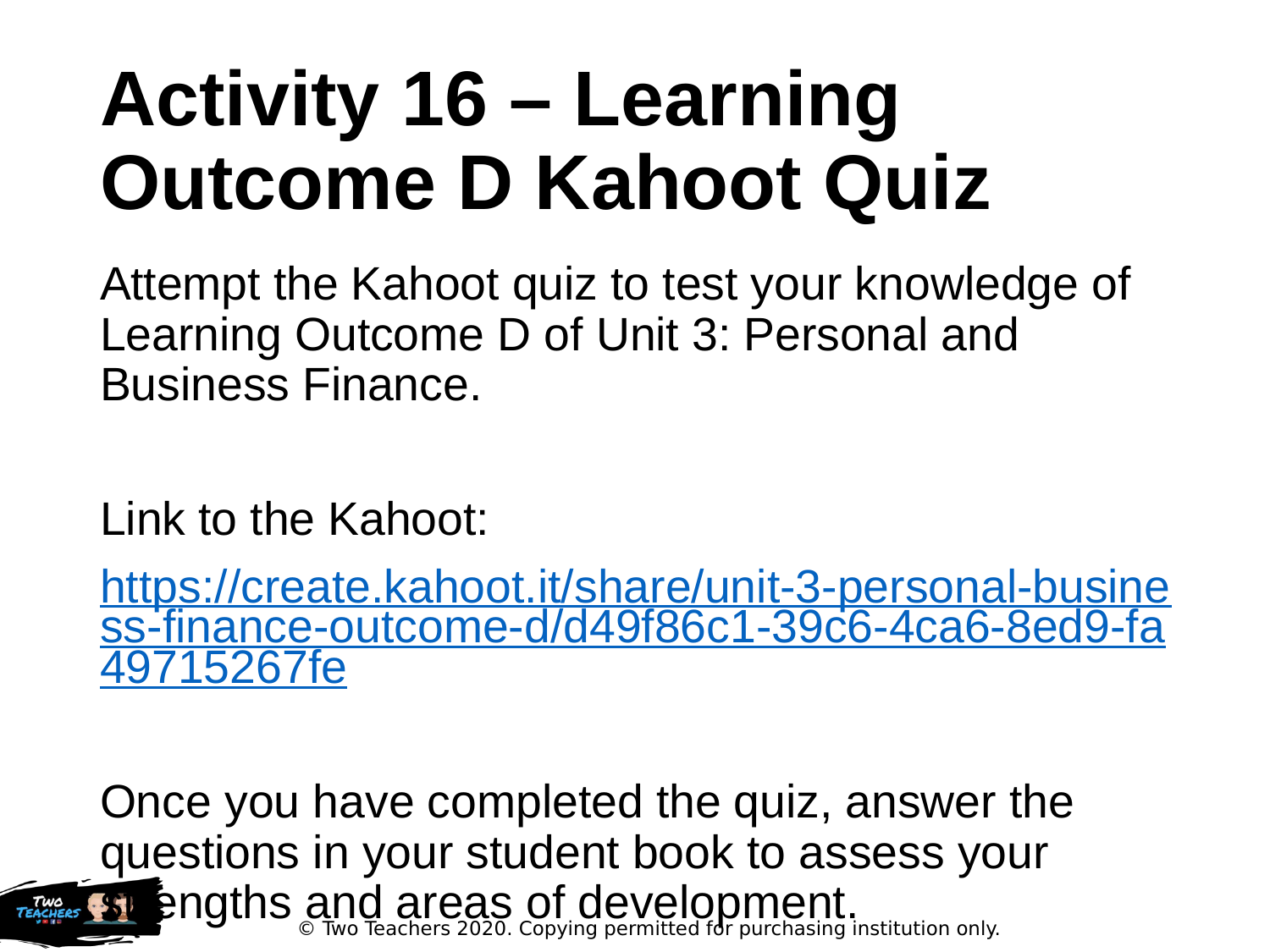

# Activity 16 – Learning Outcome D Kahoot Quiz
Attempt the Kahoot quiz to test your knowledge of Learning Outcome D of Unit 3: Personal and Business Finance.

Link to the Kahoot:
https://create.kahoot.it/share/unit-3-personal-business-finance-outcome-d/d49f86c1-39c6-4ca6-8ed9-fa49715267fe

Once you have completed the quiz, answer the questions in your student book to assess your strengths and areas of development.